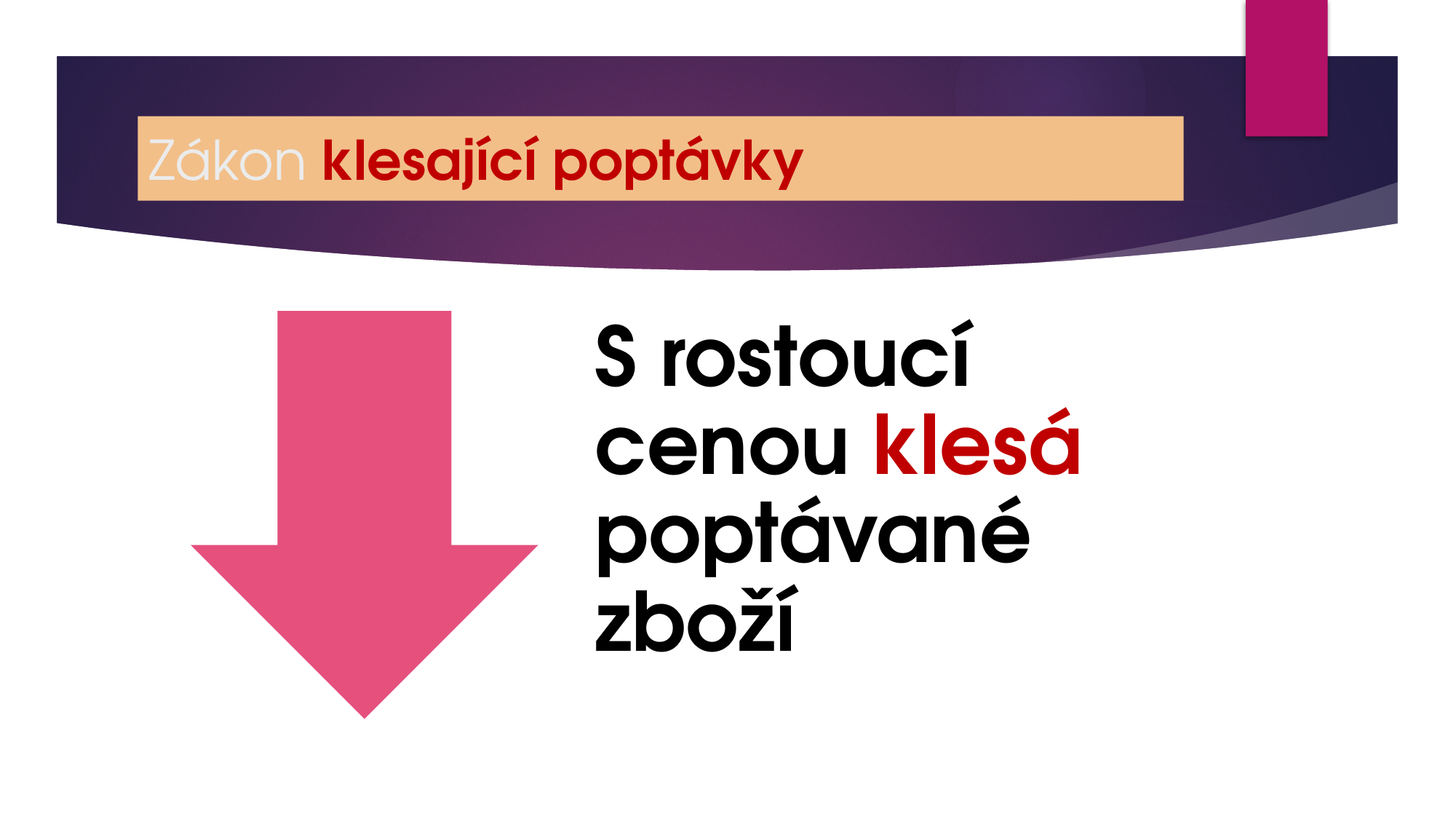

# Zákon klesající poptávky
S rostoucí cenou klesá poptávané zboží